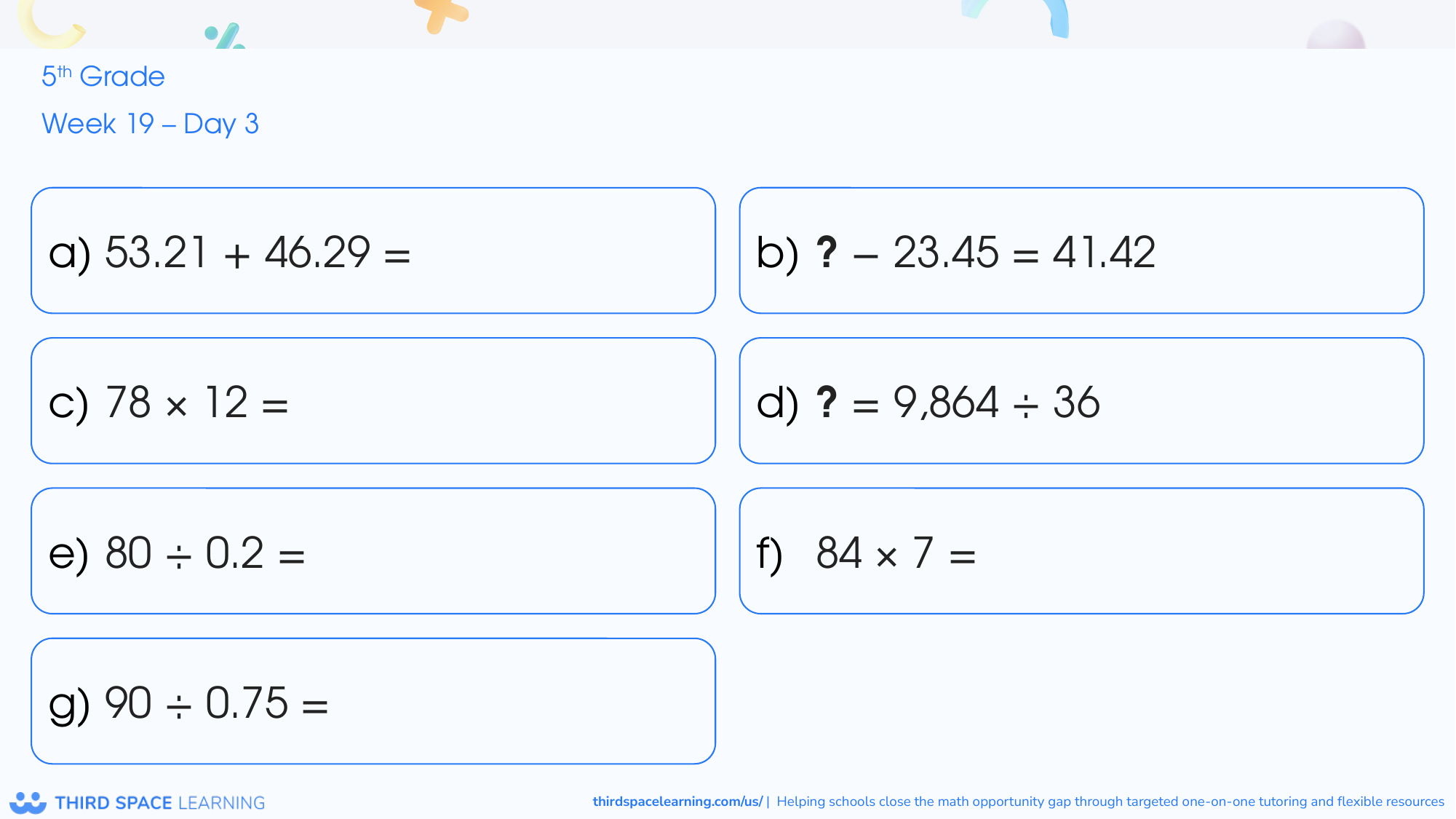

5th Grade
Week 19 – Day 3
53.21 + 46.29 =
? − 23.45 = 41.42
78 × 12 =
? = 9,864 ÷ 36
80 ÷ 0.2 =
84 × 7 =
90 ÷ 0.75 =